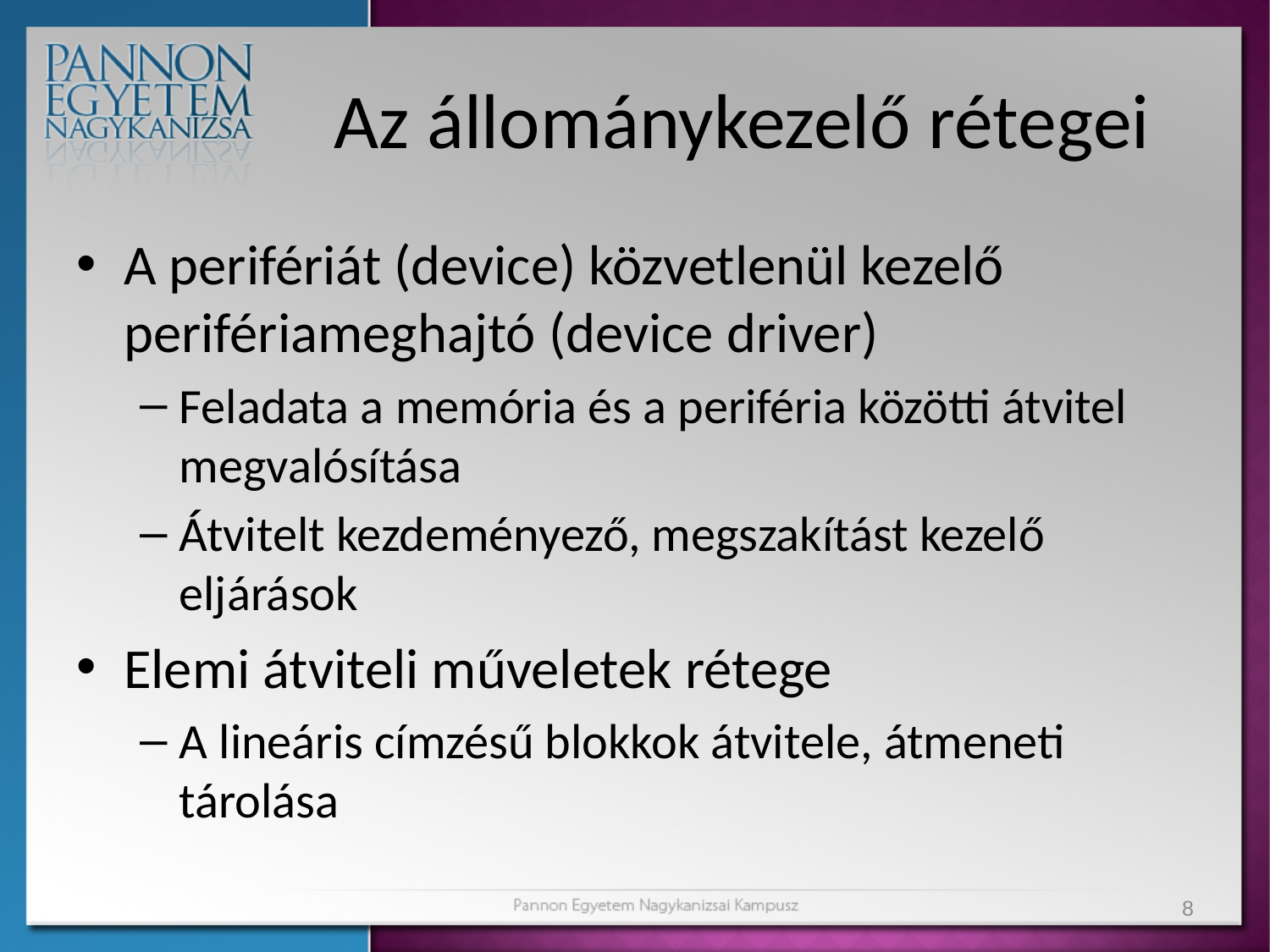

# Az állománykezelő rétegei
A perifériát (device) közvetlenül kezelő perifériameghajtó (device driver)
Feladata a memória és a periféria közötti átvitel megvalósítása
Átvitelt kezdeményező, megszakítást kezelő eljárások
Elemi átviteli műveletek rétege
A lineáris címzésű blokkok átvitele, átmeneti tárolása
8